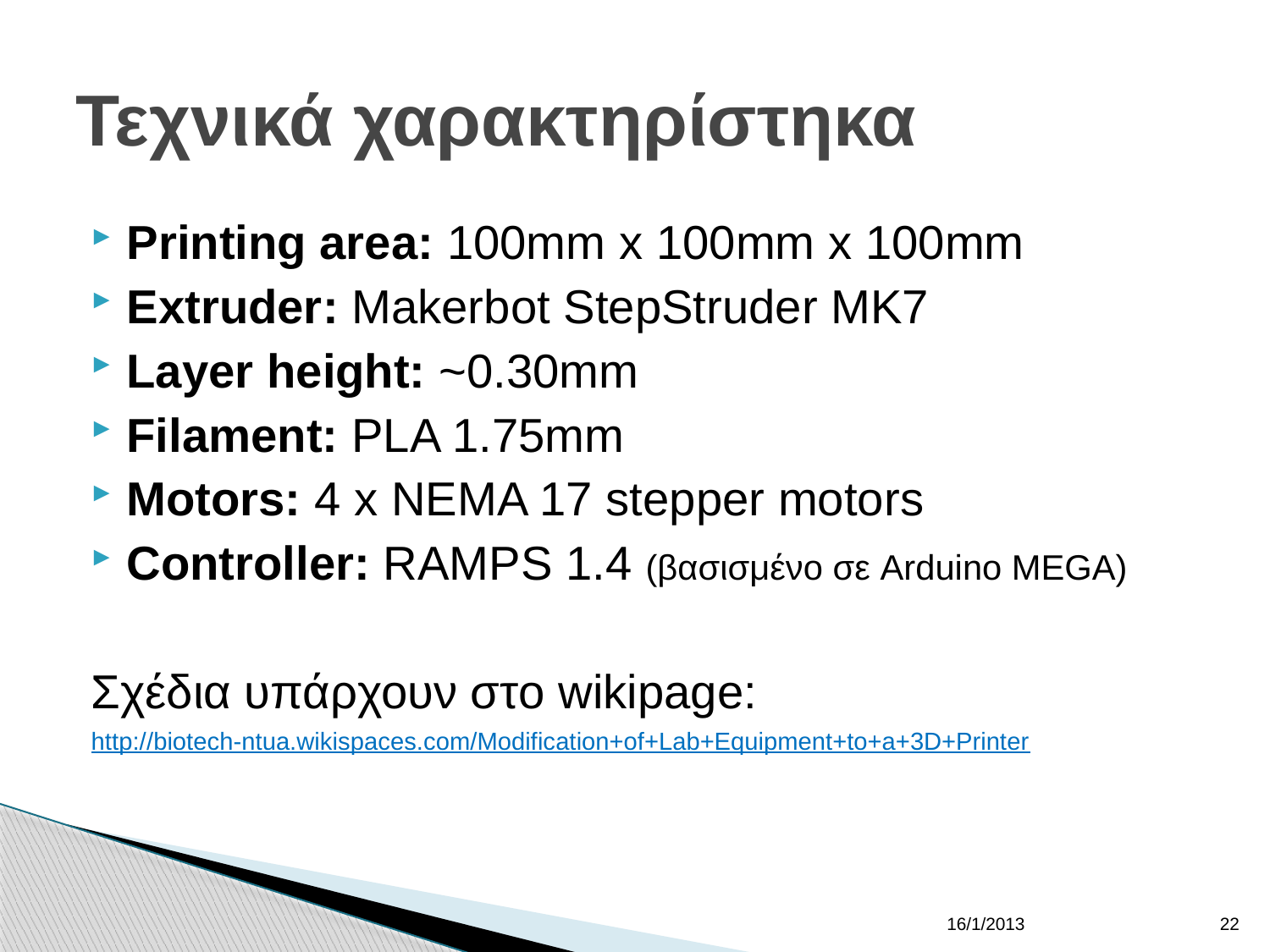

# Τεχνικά χαρακτηρίστηκα
Printing area: 100mm x 100mm x 100mm
Extruder: Makerbot StepStruder MK7
Layer height: ~0.30mm
Filament: PLA 1.75mm
Motors: 4 x NEMA 17 stepper motors
Controller: RAMPS 1.4 (βασισμένο σε Arduino MEGA)

Σχέδια υπάρχουν στο wikipage:
http://biotech-ntua.wikispaces.com/Modification+of+Lab+Equipment+to+a+3D+Printer
16/1/2013
22